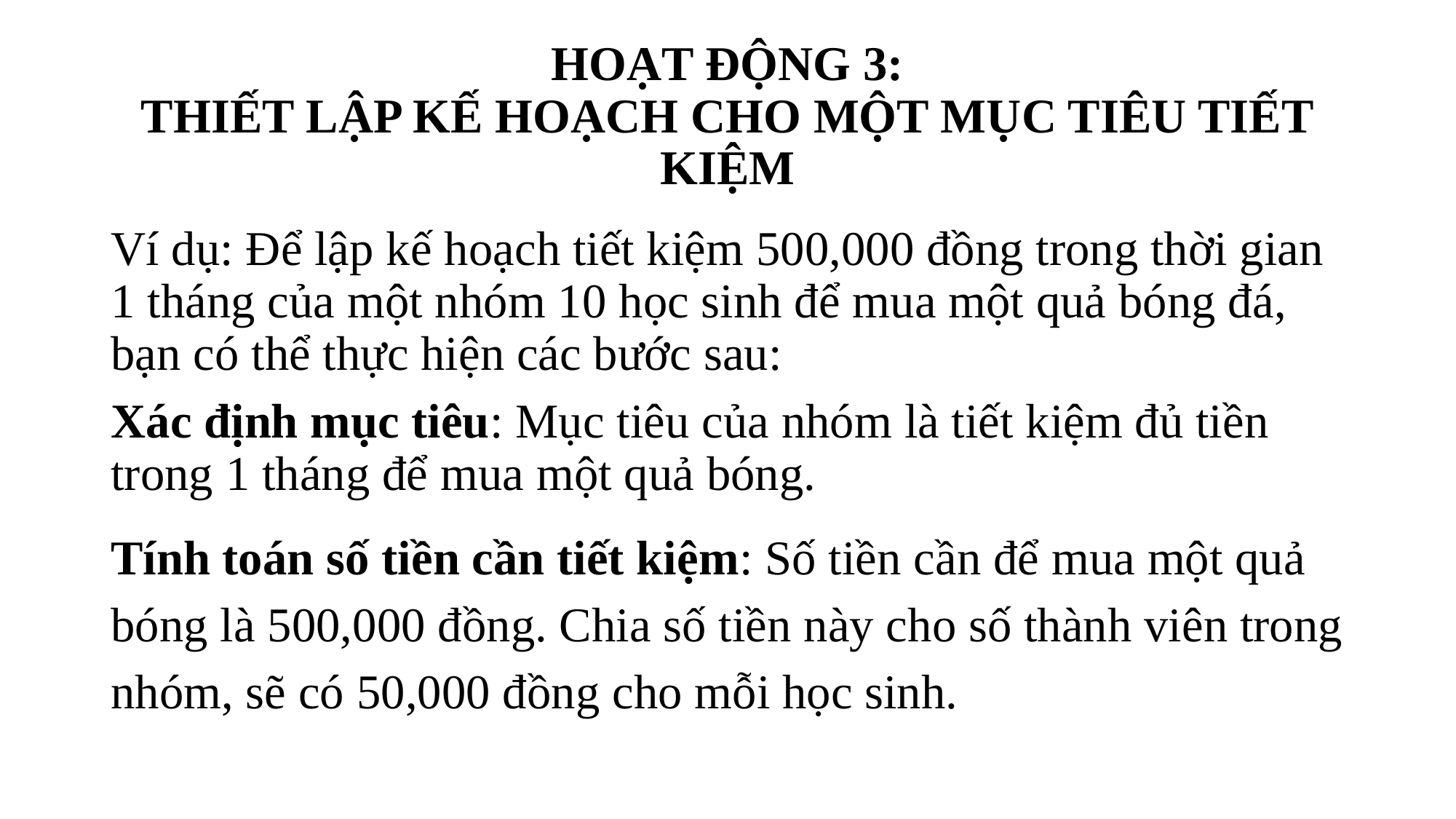

# HOẠT ĐỘNG 3: THIẾT LẬP KẾ HOẠCH CHO MỘT MỤC TIÊU TIẾT KIỆM
Ví dụ: Để lập kế hoạch tiết kiệm 500,000 đồng trong thời gian 1 tháng của một nhóm 10 học sinh để mua một quả bóng đá, bạn có thể thực hiện các bước sau:
Xác định mục tiêu: Mục tiêu của nhóm là tiết kiệm đủ tiền trong 1 tháng để mua một quả bóng.

Tính toán số tiền cần tiết kiệm: Số tiền cần để mua một quả bóng là 500,000 đồng. Chia số tiền này cho số thành viên trong nhóm, sẽ có 50,000 đồng cho mỗi học sinh.